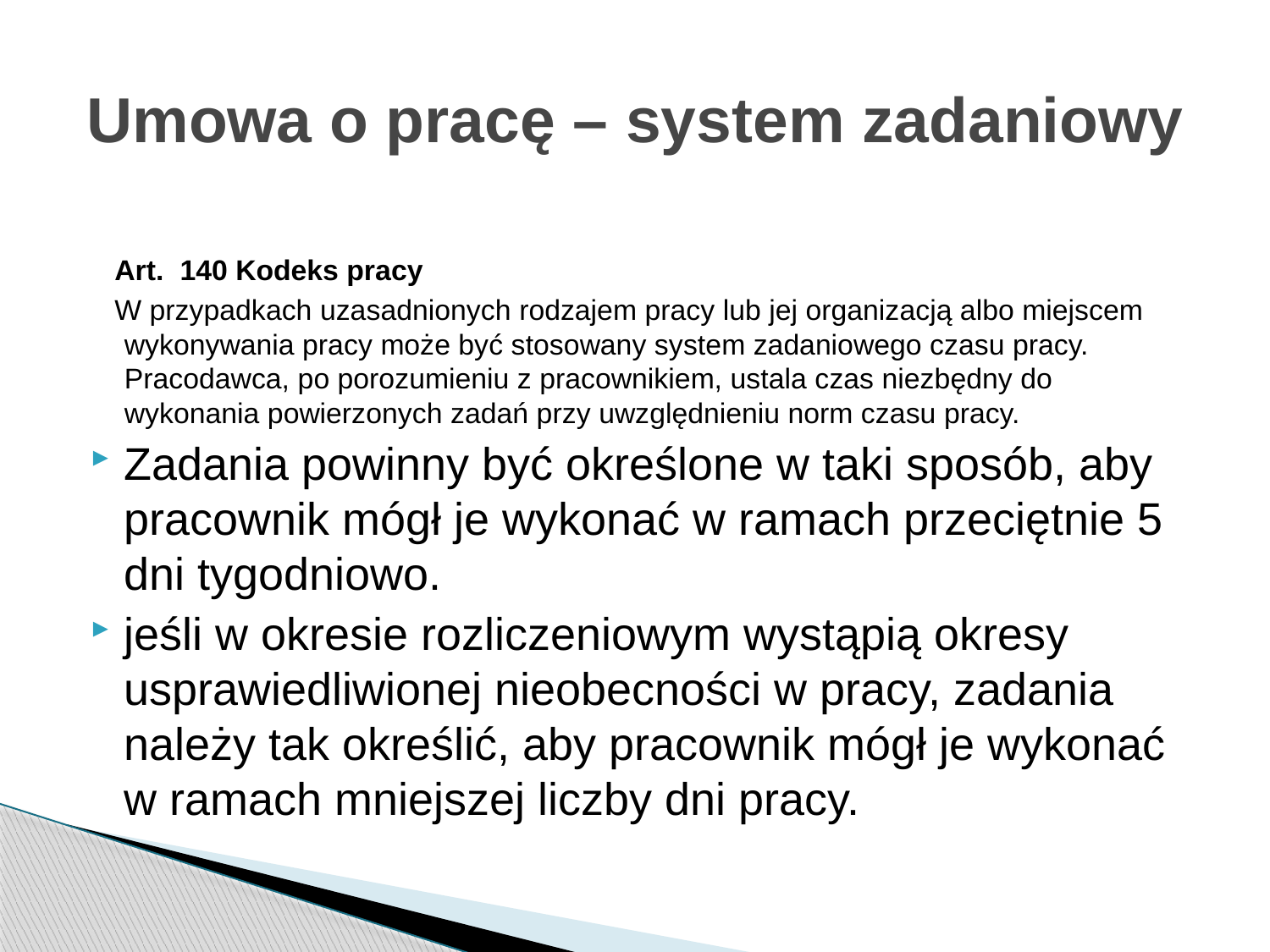

# Umowa o pracę – system zadaniowy

   Art.  140 Kodeks pracy
   W przypadkach uzasadnionych rodzajem pracy lub jej organizacją albo miejscem wykonywania pracy może być stosowany system zadaniowego czasu pracy. Pracodawca, po porozumieniu z pracownikiem, ustala czas niezbędny do wykonania powierzonych zadań przy uwzględnieniu norm czasu pracy.
Zadania powinny być określone w taki sposób, aby pracownik mógł je wykonać w ramach przeciętnie 5 dni tygodniowo.
jeśli w okresie rozliczeniowym wystąpią okresy usprawiedliwionej nieobecności w pracy, zadania należy tak określić, aby pracownik mógł je wykonać w ramach mniejszej liczby dni pracy.